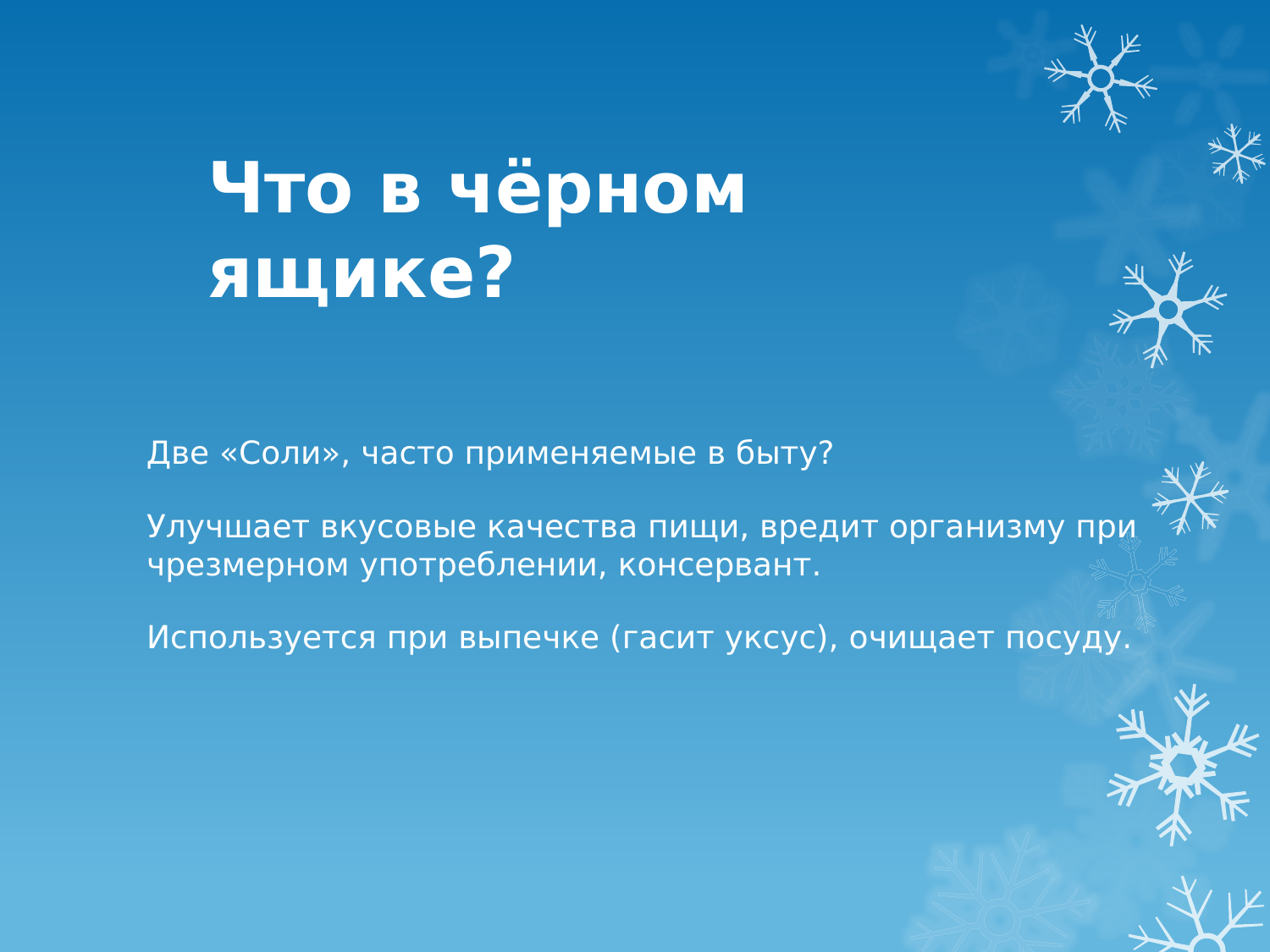

Что в чёрном ящике?
Две «Соли», часто применяемые в быту?
Улучшает вкусовые качества пищи, вредит организму при чрезмерном употреблении, консервант.
Используется при выпечке (гасит уксус), очищает посуду.